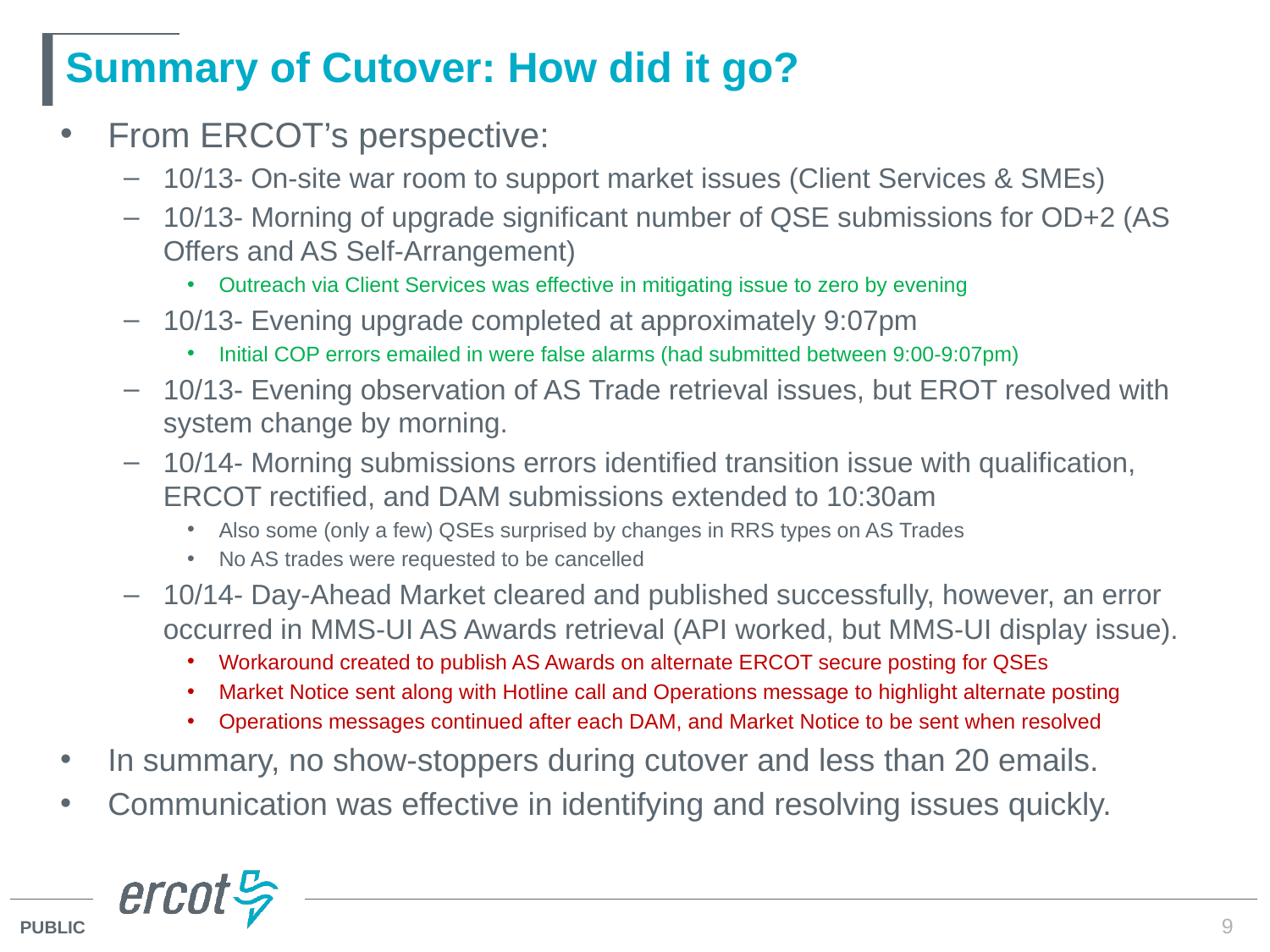

# Summary of Cutover: How did it go?
From ERCOT’s perspective:
10/13- On-site war room to support market issues (Client Services & SMEs)
10/13- Morning of upgrade significant number of QSE submissions for OD+2 (AS Offers and AS Self-Arrangement)
Outreach via Client Services was effective in mitigating issue to zero by evening
10/13- Evening upgrade completed at approximately 9:07pm
Initial COP errors emailed in were false alarms (had submitted between 9:00-9:07pm)
10/13- Evening observation of AS Trade retrieval issues, but EROT resolved with system change by morning.
10/14- Morning submissions errors identified transition issue with qualification, ERCOT rectified, and DAM submissions extended to 10:30am
Also some (only a few) QSEs surprised by changes in RRS types on AS Trades
No AS trades were requested to be cancelled
10/14- Day-Ahead Market cleared and published successfully, however, an error occurred in MMS-UI AS Awards retrieval (API worked, but MMS-UI display issue).
Workaround created to publish AS Awards on alternate ERCOT secure posting for QSEs
Market Notice sent along with Hotline call and Operations message to highlight alternate posting
Operations messages continued after each DAM, and Market Notice to be sent when resolved
In summary, no show-stoppers during cutover and less than 20 emails.
Communication was effective in identifying and resolving issues quickly.
9